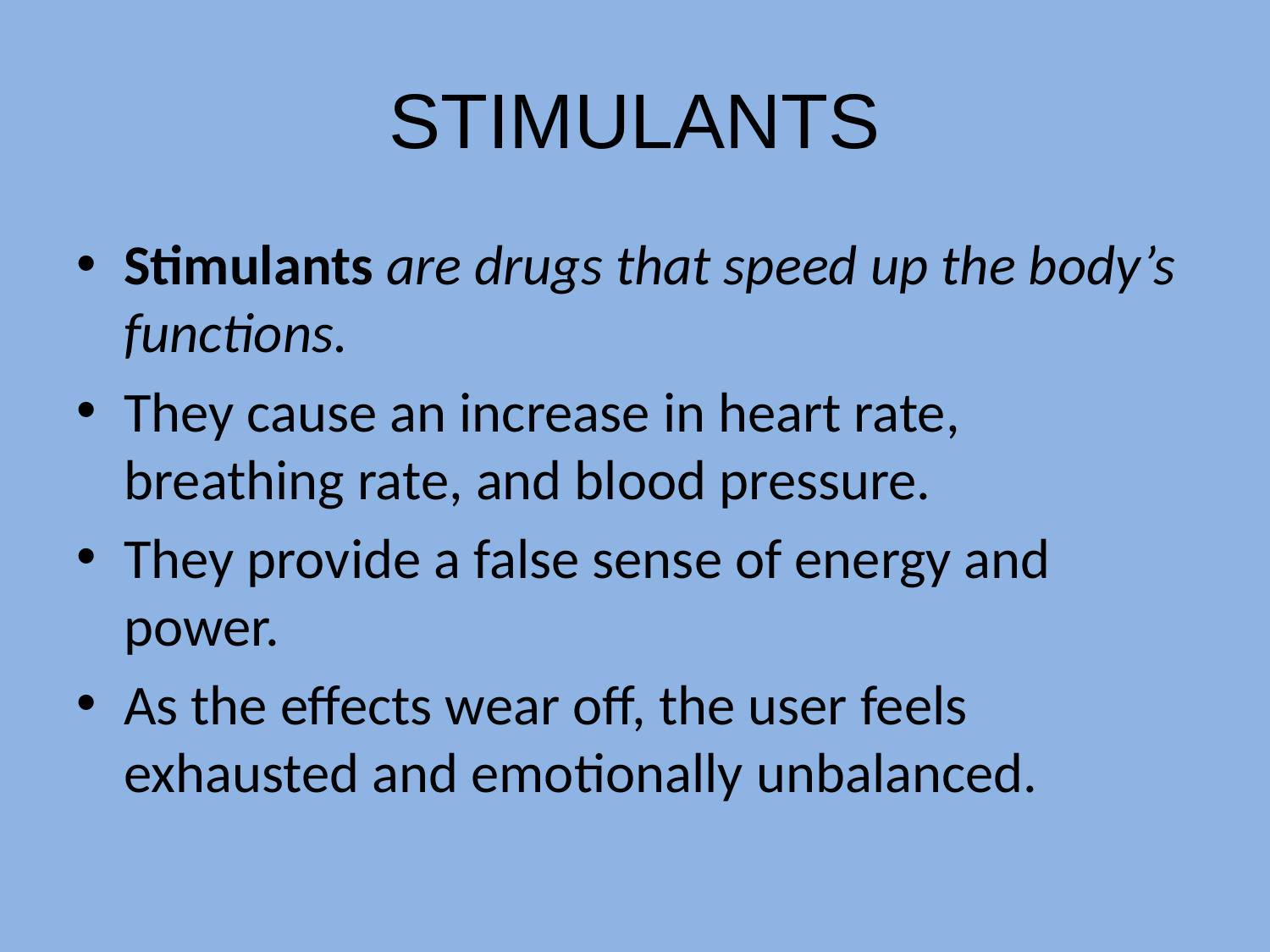

# STIMULANTS
Stimulants are drugs that speed up the body’s functions.
They cause an increase in heart rate, breathing rate, and blood pressure.
They provide a false sense of energy and power.
As the effects wear off, the user feels exhausted and emotionally unbalanced.